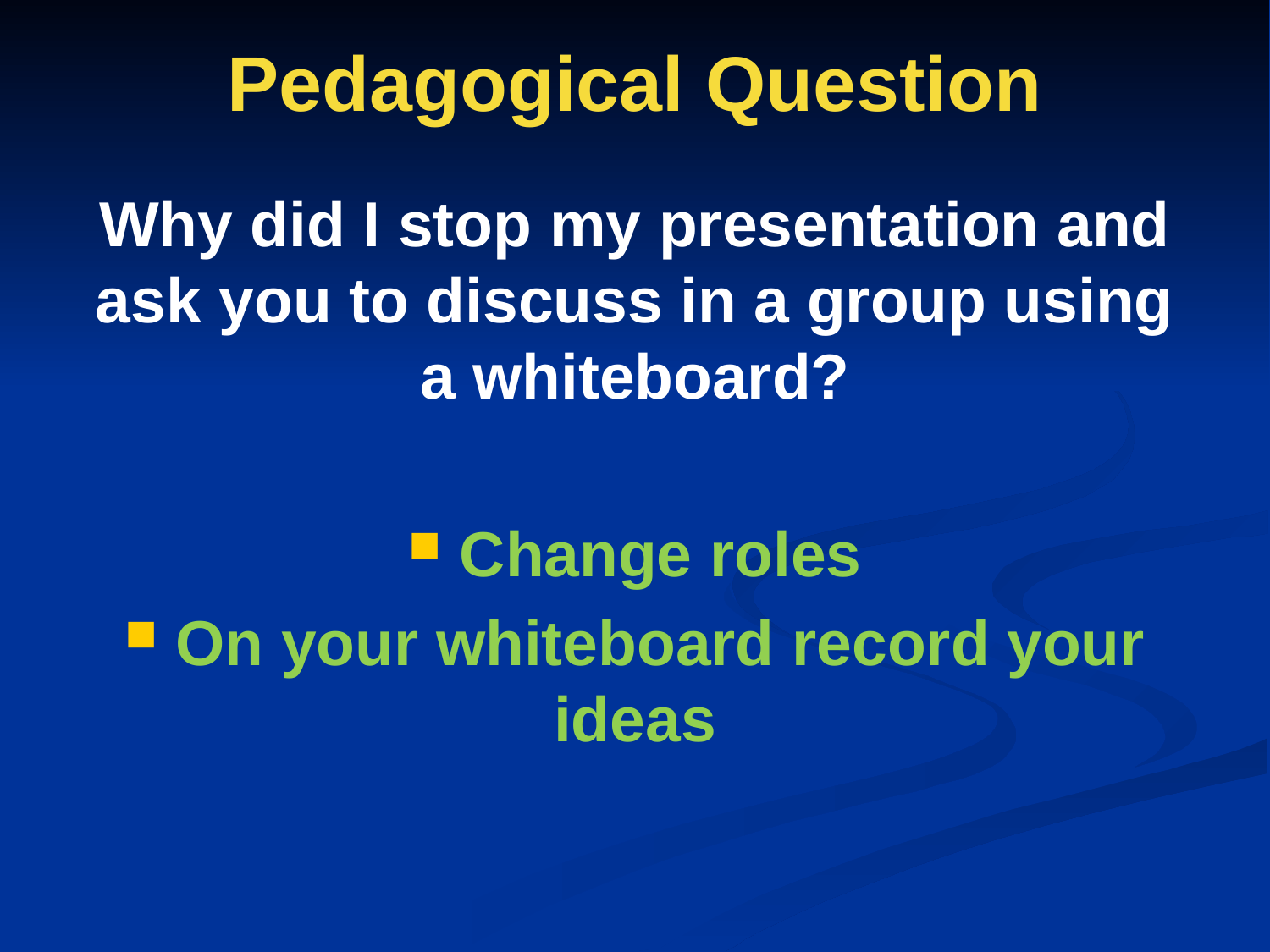

# Pedagogical Question
Why did I stop my presentation and ask you to discuss in a group using a whiteboard?

 Change roles
 On your whiteboard record your ideas